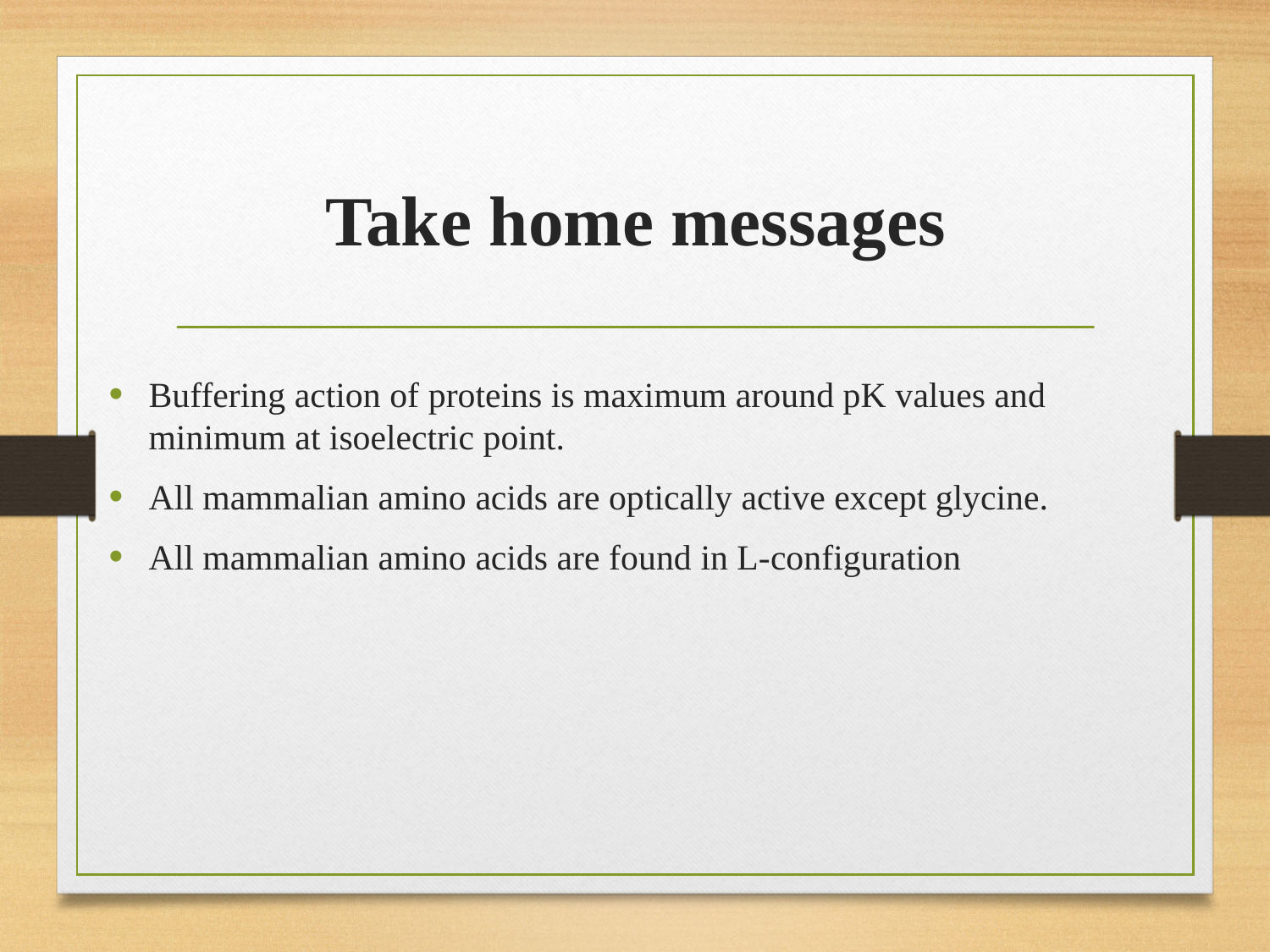

# Take home messages
Buffering action of proteins is maximum around pK values and minimum at isoelectric point.
All mammalian amino acids are optically active except glycine.
All mammalian amino acids are found in L-configuration